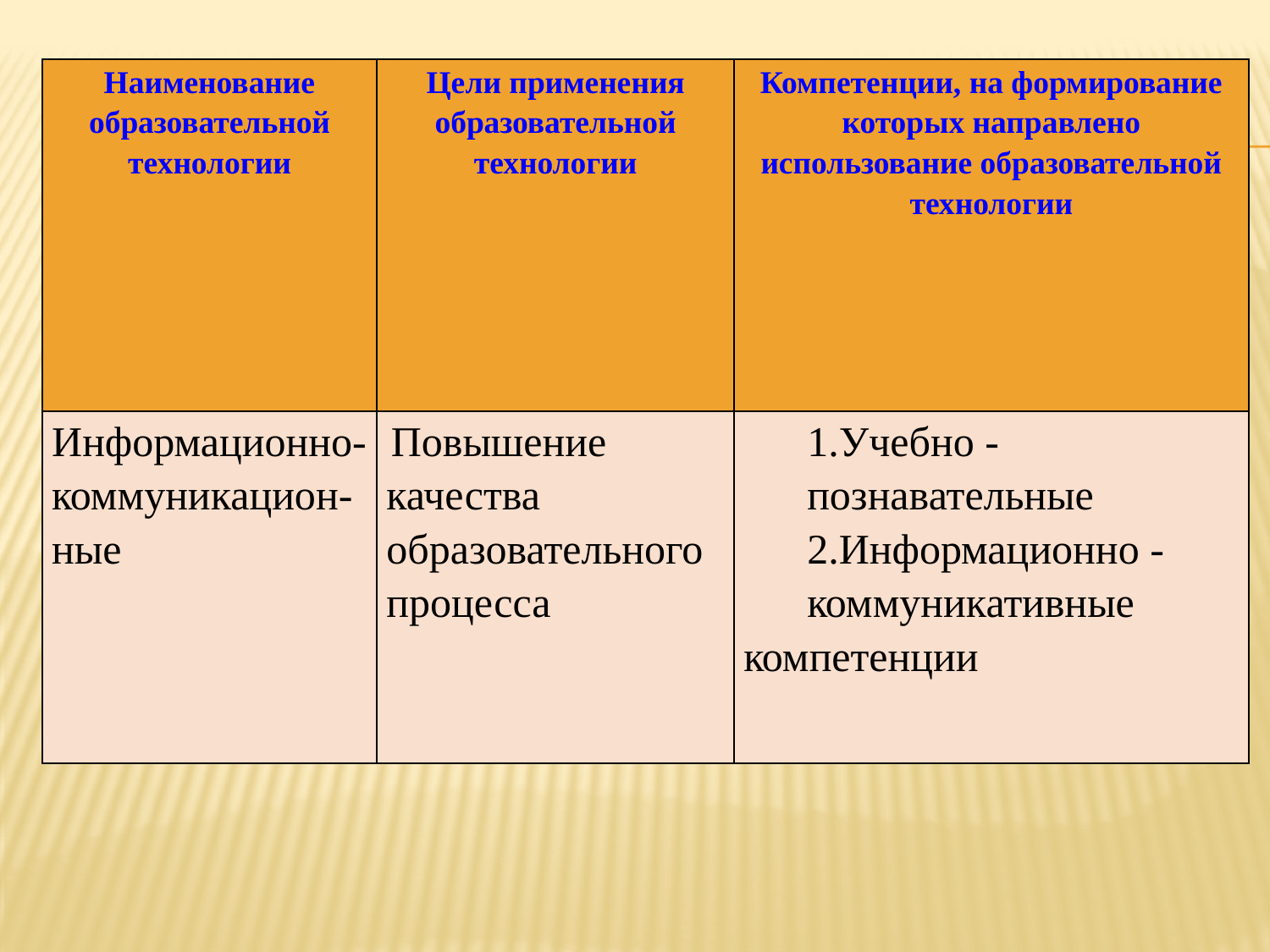

| Наименование образовательной технологии | Цели применения образовательной технологии | Компетенции, на формирование которых направлено использование образовательной технологии |
| --- | --- | --- |
| Информационно-коммуникацион-ные | Повышение качества образовательного процесса | 1.Учебно - познавательные 2.Информационно - коммуникативные компетенции |